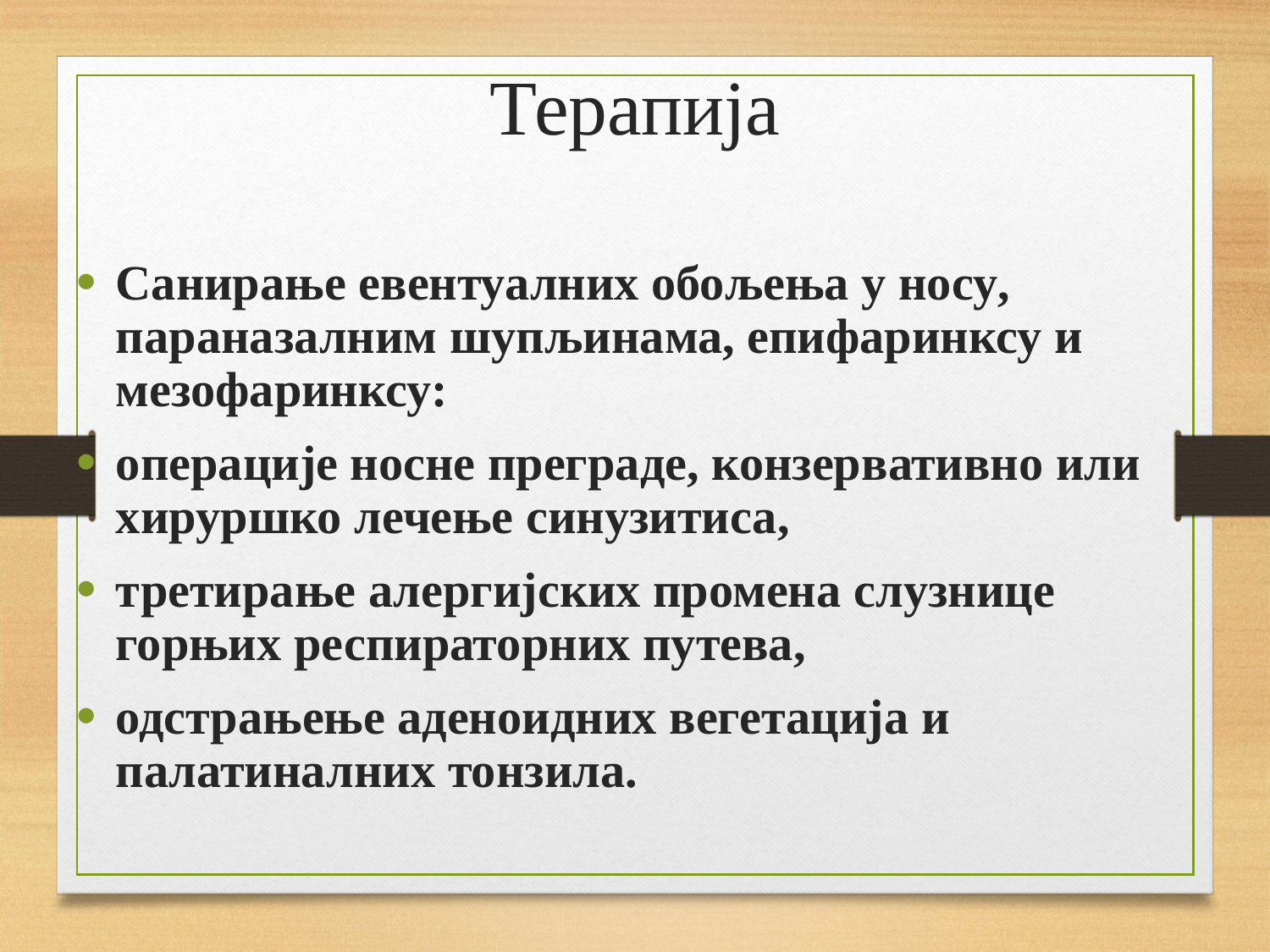

# Терапија

Санирање евентуалних обољења у носу, параназалним шупљинама, епифаринксу и мезофаринксу:
операције носне преграде, конзервативно или хируршко лечење синузитиса,
третирање алергијских промена слузнице горњих респираторних путева,
одстрањење аденоидних вегетација и палатиналних тонзила.